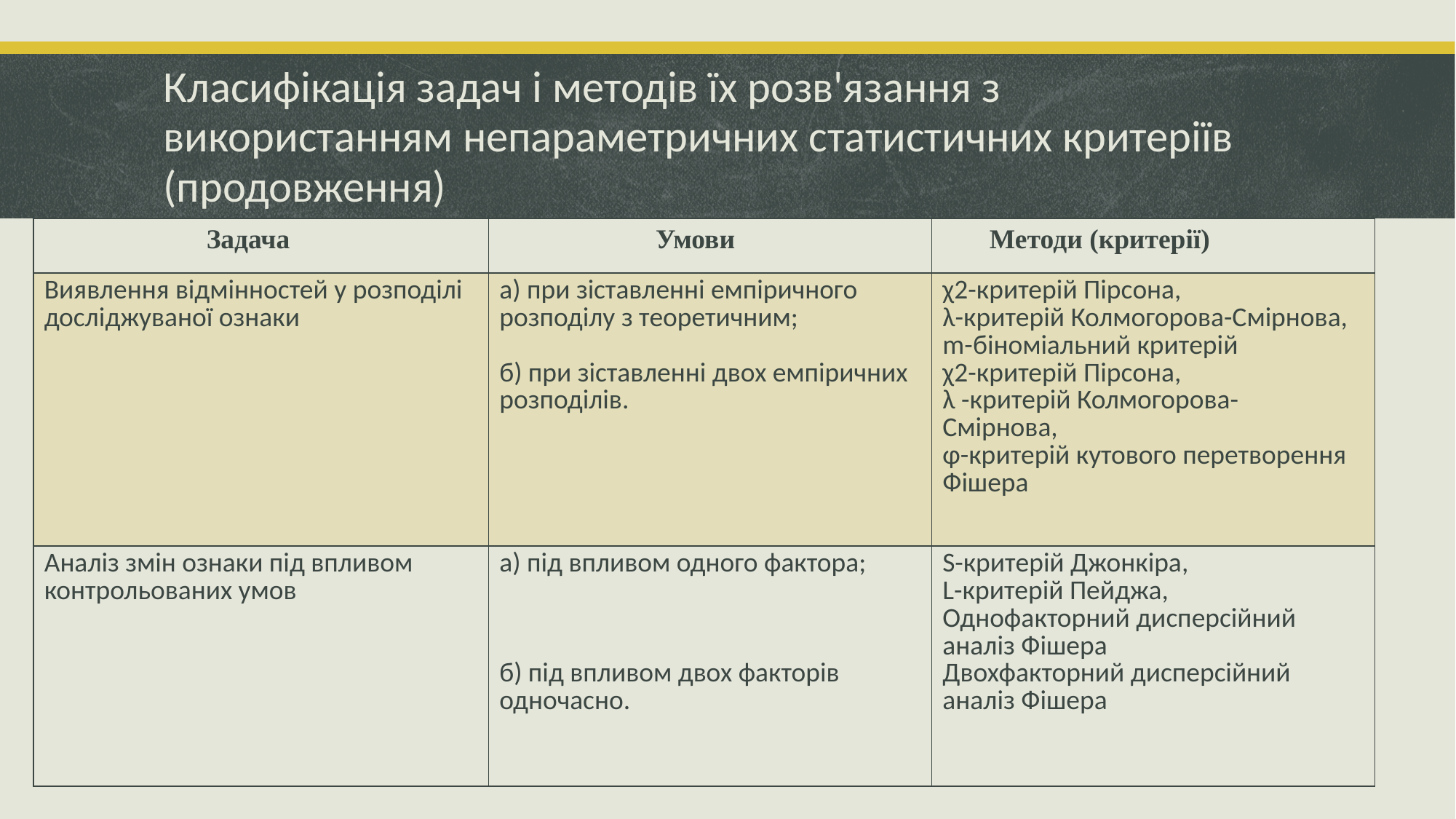

# Класифікація задач і методів їх розв'язання з використанням непараметричних статистичних критеріїв (продовження)
| Задача | Умови | Методи (критерії) |
| --- | --- | --- |
| Виявлення відмінностей у розподілі досліджуваної ознаки | а) при зіставленні емпіричного розподілу з теоретичним; б) при зіставленні двох емпіричних розподілів. | χ2-критерій Пірсона, λ-критерій Колмогорова-Смірнова, m-біноміальний критерій χ2-критерій Пірсона, λ -критерій Колмогорова- Смірнова, φ-критерій кутового перетворення Фішера |
| Аналіз змін ознаки під впливом контрольованих умов | а) під впливом одного фактора; б) під впливом двох факторів одночасно. | S-критерій Джонкіра, L-критерій Пейджа, Однофакторний дисперсійний аналіз Фішера Двохфакторний дисперсійний аналіз Фішера |